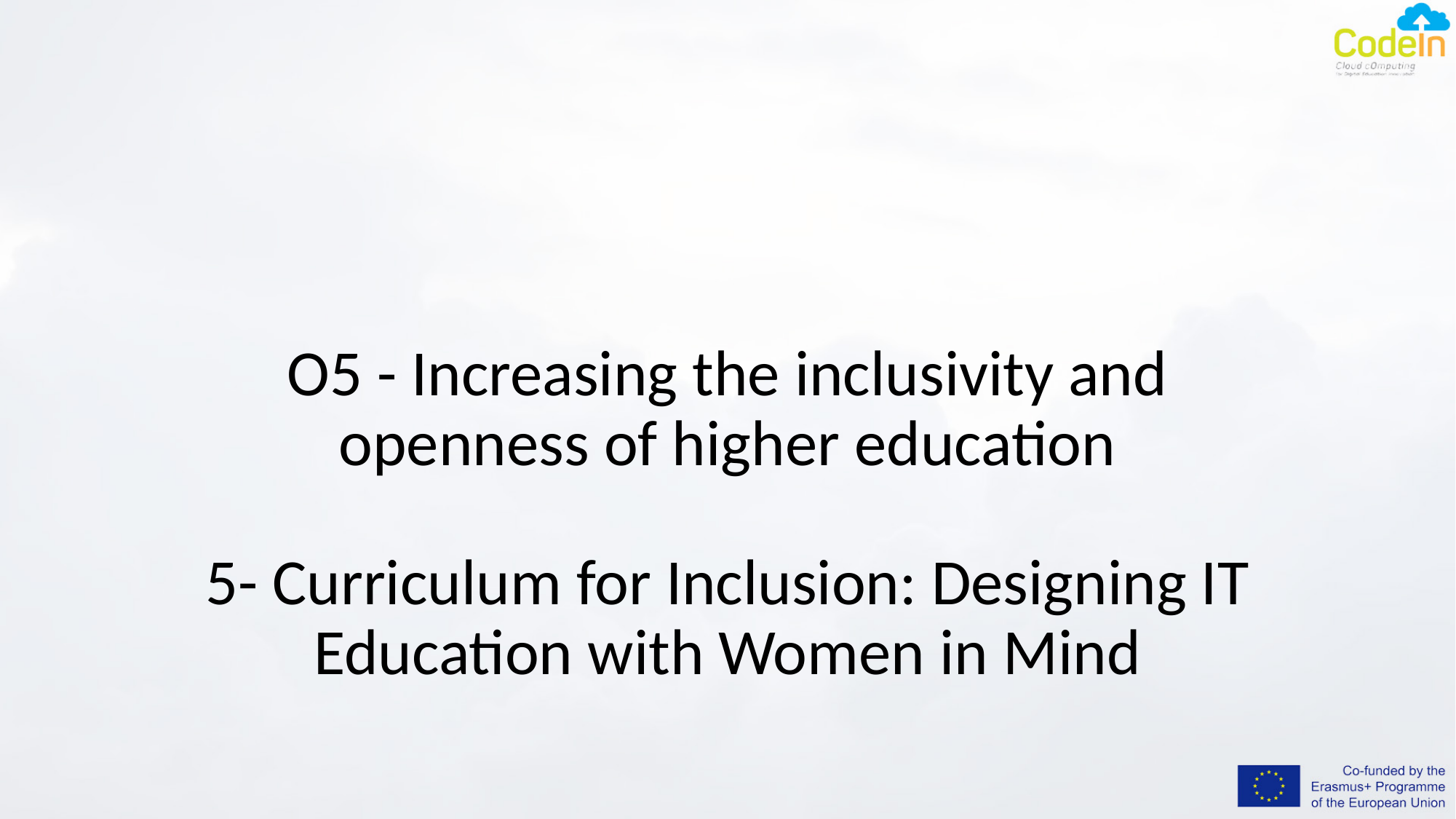

# O5 - Increasing the inclusivity and openness of higher education 5- Curriculum for Inclusion: Designing IT Education with Women in Mind